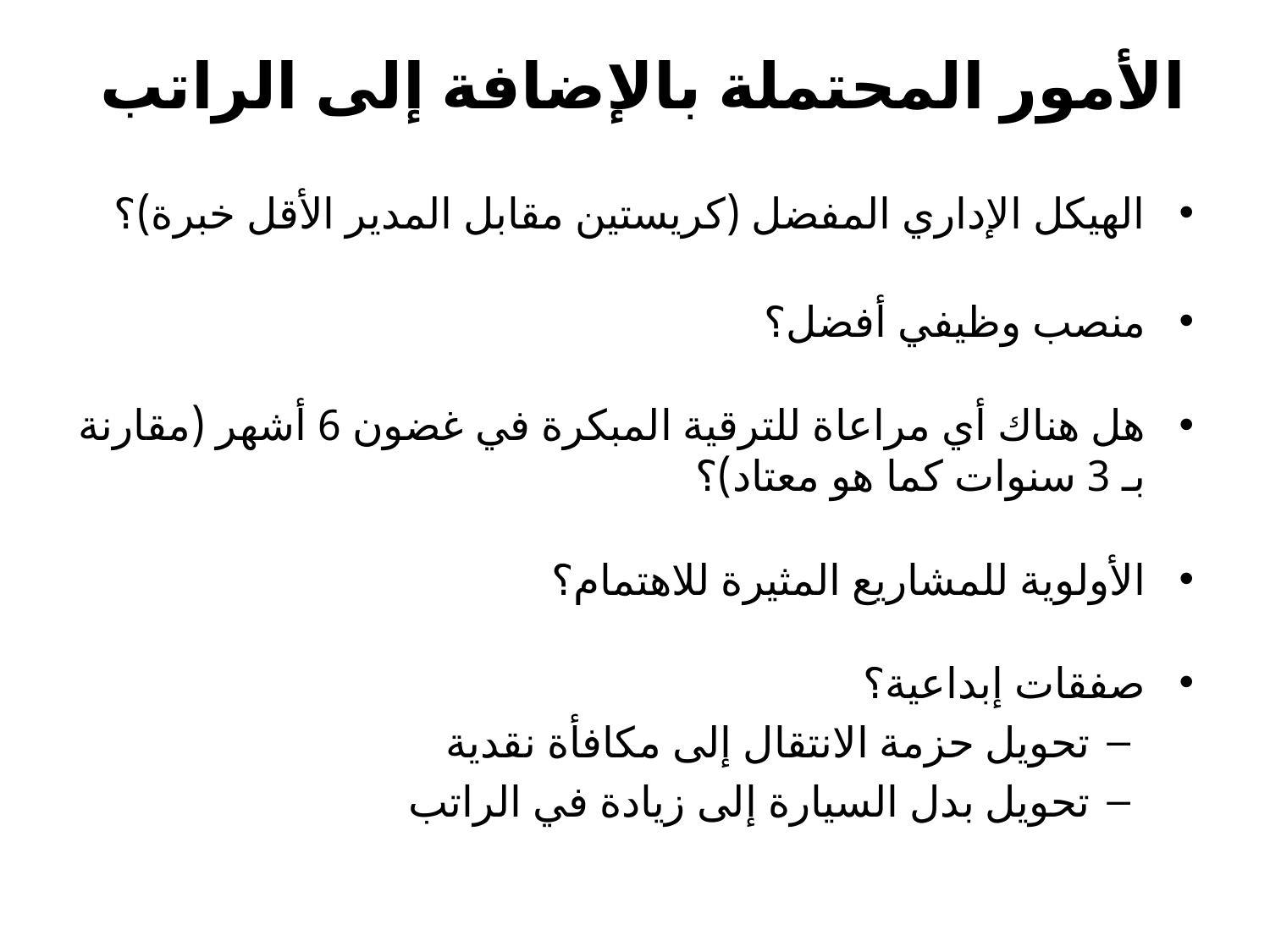

# الأمور المحتملة بالإضافة إلى الراتب
الهيكل الإداري المفضل (كريستين مقابل المدير الأقل خبرة)؟

منصب وظيفي أفضل؟

هل هناك أي مراعاة للترقية المبكرة في غضون 6 أشهر (مقارنة بـ 3 سنوات كما هو معتاد)؟

الأولوية للمشاريع المثيرة للاهتمام؟

صفقات إبداعية؟
تحويل حزمة الانتقال إلى مكافأة نقدية
تحويل بدل السيارة إلى زيادة في الراتب